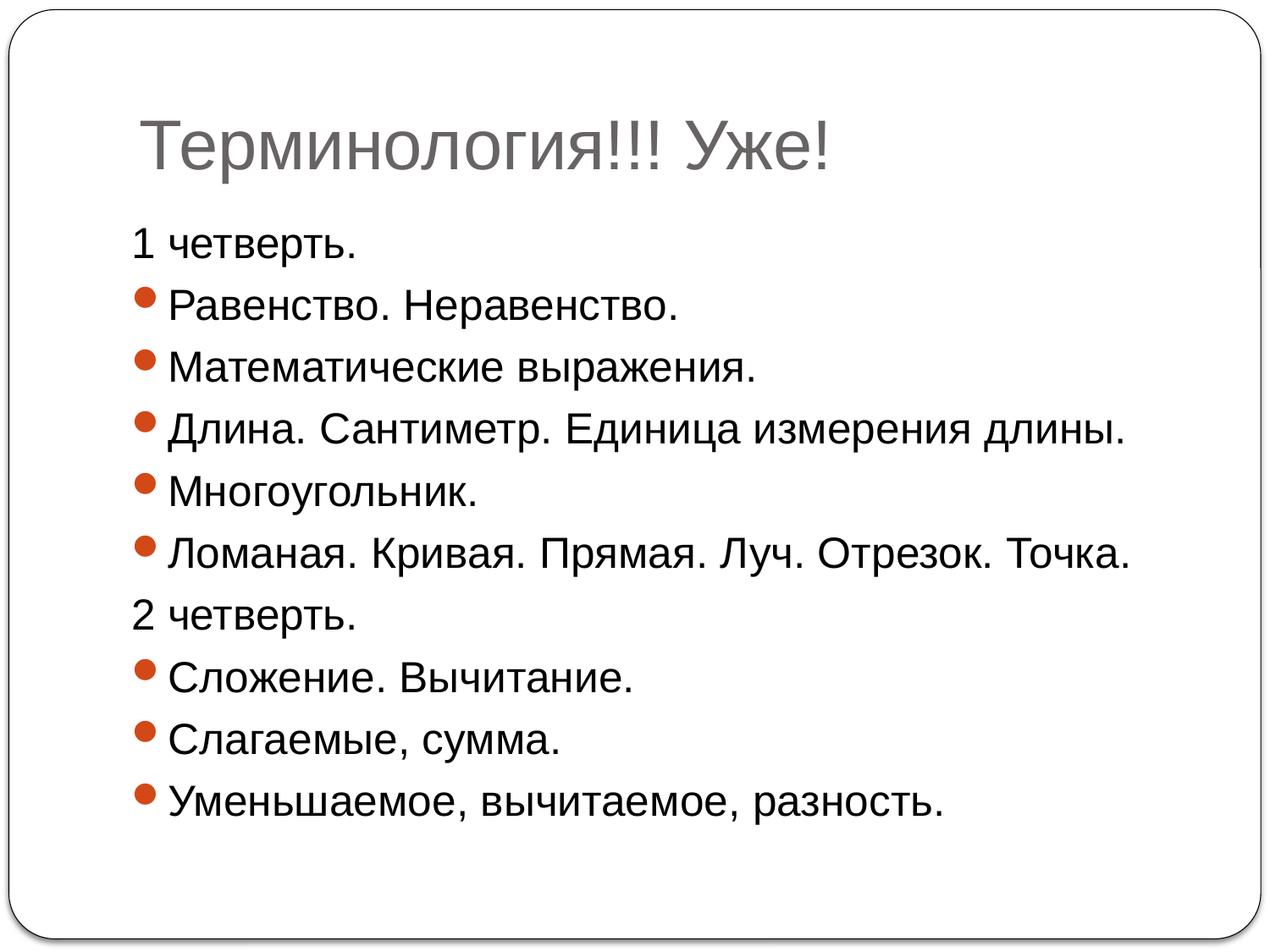

# Терминология!!! Уже!
1 четверть.
Равенство. Неравенство.
Математические выражения.
Длина. Сантиметр. Единица измерения длины.
Многоугольник.
Ломаная. Кривая. Прямая. Луч. Отрезок. Точка.
2 четверть.
Сложение. Вычитание.
Слагаемые, сумма.
Уменьшаемое, вычитаемое, разность.